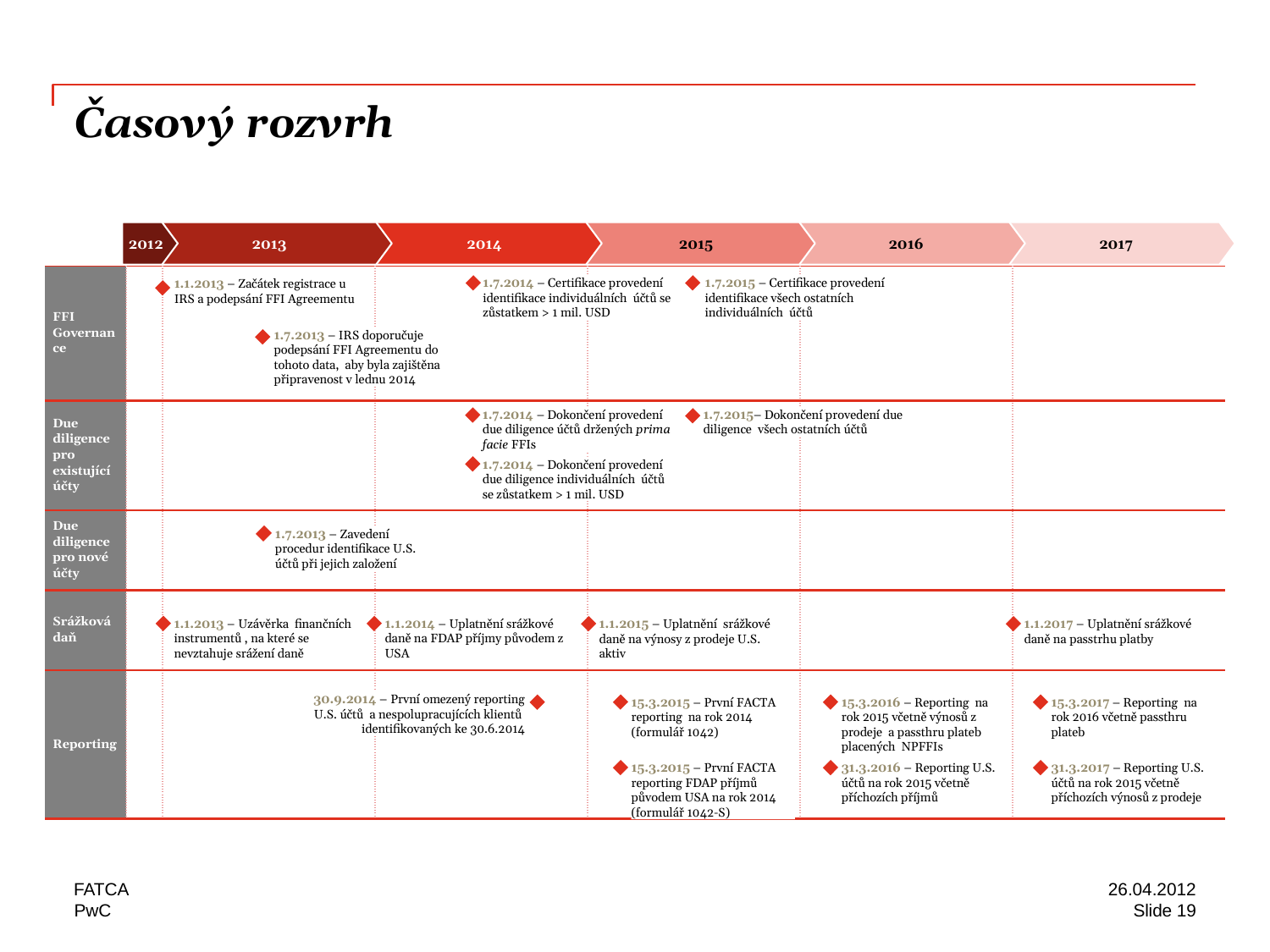

# Časový rozvrh
2012
2013
2014
2015
2016
2017
| FFI Governance |  |  |  |  |  |  |
| --- | --- | --- | --- | --- | --- | --- |
| Due diligence pro existující účty |  |  |  |  |  |  |
| Due diligence pro nové účty |  |  |  |  |  |  |
| Srážková daň |  |  |  |  |  |  |
| Reporting |  |  |  |  |  |  |
1.7.2014 – Certifikace provedení identifikace individuálních  účtů se zůstatkem > 1 mil. USD
1.7.2015 – Certifikace provedení identifikace všech ostatních individuálních  účtů
1.1.2013 – Začátek registrace u IRS a podepsání FFI Agreementu

1.7.2013 – IRS doporučuje podepsání FFI Agreementu do tohoto data,  aby byla zajištěna připravenost v lednu 2014

1.7.2014 – Dokončení provedení due diligence účtů držených prima facie FFIs
1.7.2015– Dokončení provedení due diligence  všech ostatních účtů

1.7.2014 – Dokončení provedení due diligence individuálních  účtů se zůstatkem > 1 mil. USD

1.7.2013 – Zavedení procedur identifikace U.S. účtů při jejich založení

1.1.2014 – Uplatnění srážkové daně na FDAP příjmy původem z USA

1.1.2013 – Uzávěrka  finančních instrumentů , na které se nevztahuje srážení daně

1.1.2015 – Uplatnění  srážkové daně na výnosy z prodeje U.S. aktiv

1.1.2017 – Uplatnění srážkové daně na passtrhu platby

30.9.2014 – První omezený reporting U.S. účtů  a nespolupracujících klientů  identifikovaných ke 30.6.2014
15.3.2017 – Reporting  na rok 2016 včetně passthru plateb

15.3.2015 – První FACTA reporting  na rok 2014 (formulář 1042)

15.3.2016 – Reporting  na rok 2015 včetně výnosů z prodeje  a passthru plateb placených  NPFFIs

31.3.2016 – Reporting U.S. účtů na rok 2015 včetně příchozích příjmů

31.3.2017 – Reporting U.S. účtů na rok 2015 včetně příchozích výnosů z prodeje

15.3.2015 – První FACTA reporting FDAP příjmů původem USA na rok 2014 (formulář 1042-S)

FATCA
26.04.2012
Slide 19